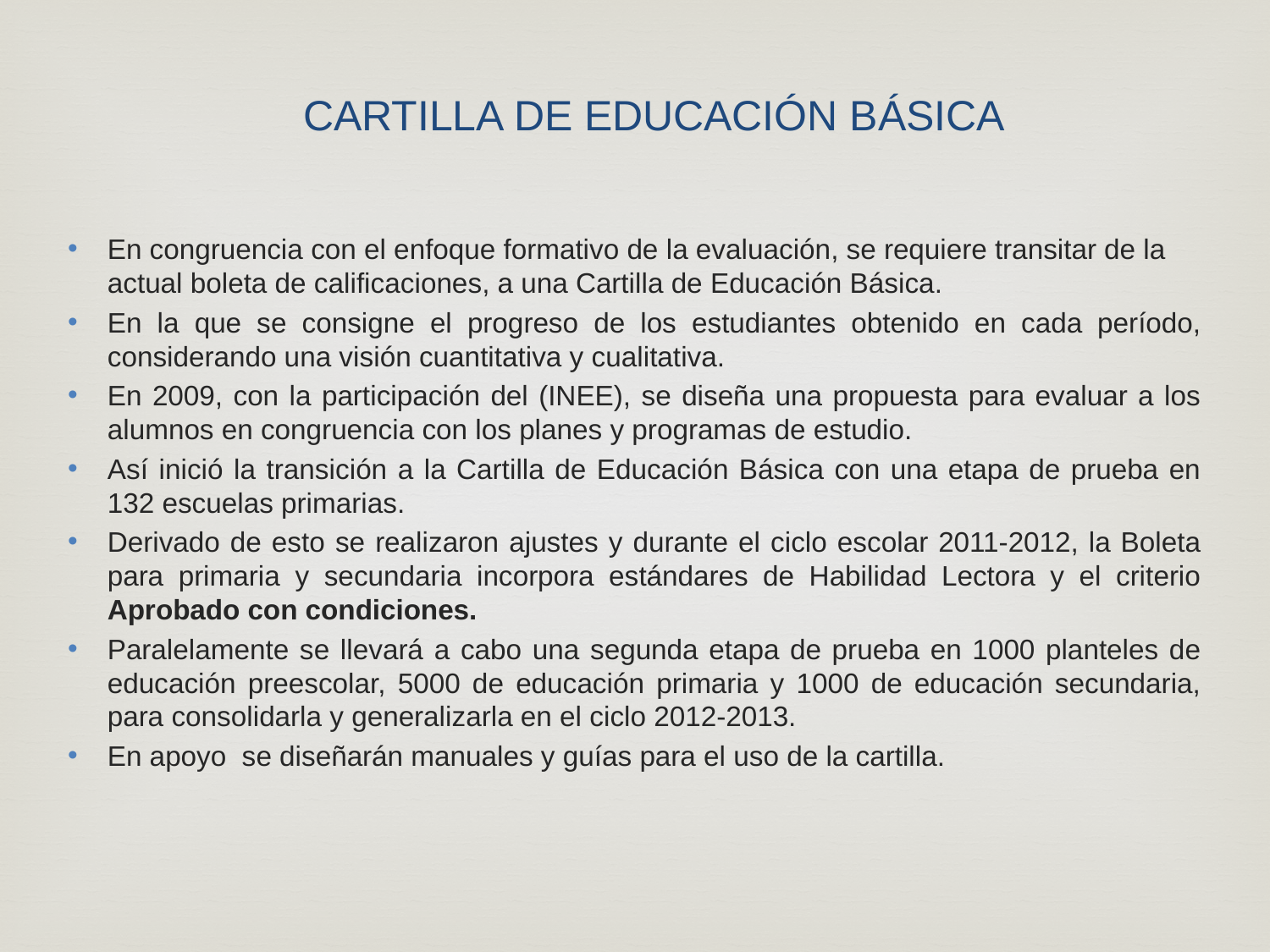

# CARTILLA DE EDUCACIÓN BÁSICA

En congruencia con el enfoque formativo de la evaluación, se requiere transitar de la actual boleta de calificaciones, a una Cartilla de Educación Básica.
En la que se consigne el progreso de los estudiantes obtenido en cada período, considerando una visión cuantitativa y cualitativa.
En 2009, con la participación del (INEE), se diseña una propuesta para evaluar a los alumnos en congruencia con los planes y programas de estudio.
Así inició la transición a la Cartilla de Educación Básica con una etapa de prueba en 132 escuelas primarias.
Derivado de esto se realizaron ajustes y durante el ciclo escolar 2011-2012, la Boleta para primaria y secundaria incorpora estándares de Habilidad Lectora y el criterio Aprobado con condiciones.
Paralelamente se llevará a cabo una segunda etapa de prueba en 1000 planteles de educación preescolar, 5000 de educación primaria y 1000 de educación secundaria, para consolidarla y generalizarla en el ciclo 2012-2013.
En apoyo  se diseñarán manuales y guías para el uso de la cartilla.